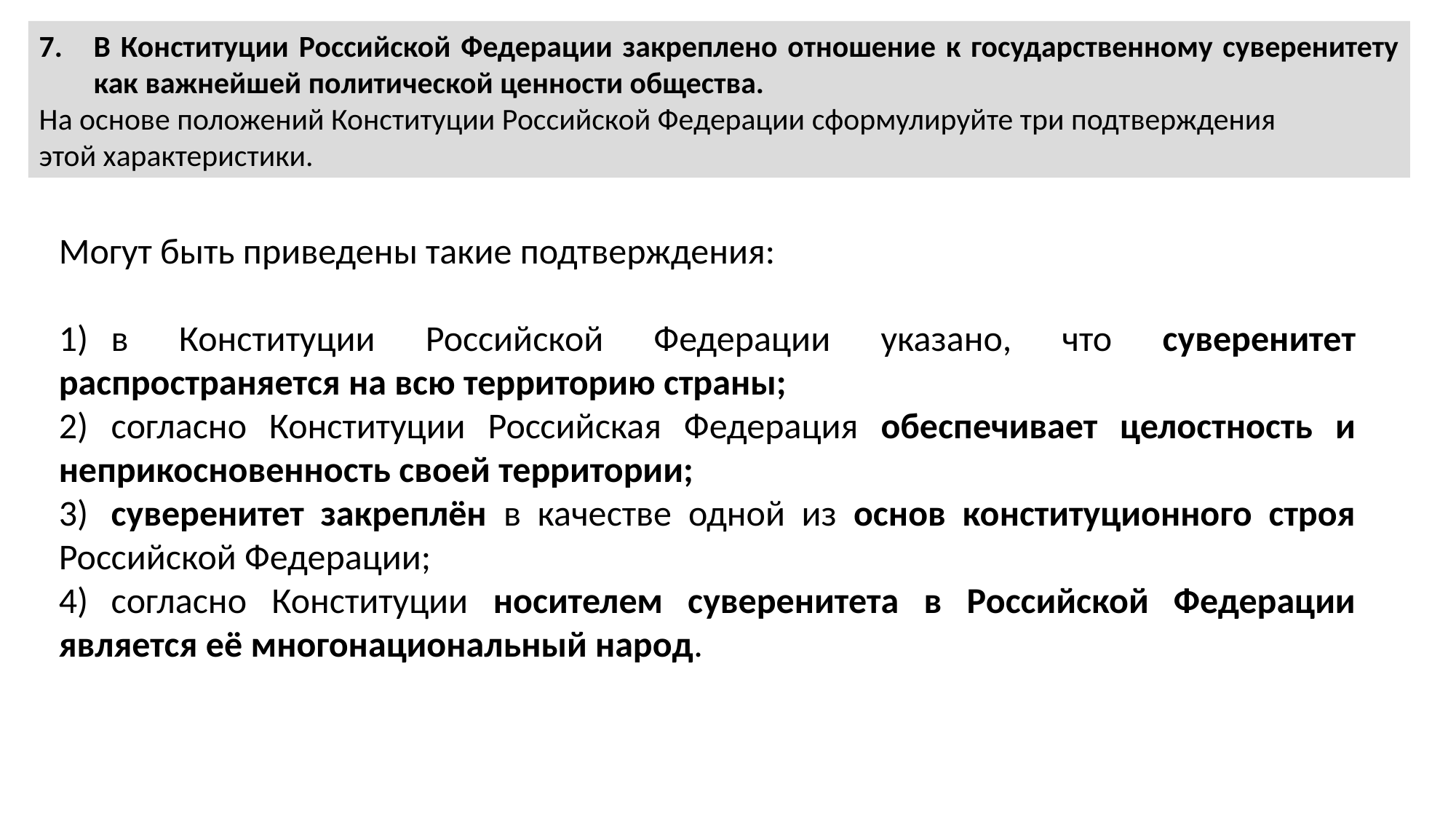

В Конституции Российской Федерации закреплено отношение к государственному суверенитету как важнейшей политической ценности общества.
На основе положений Конституции Российской Федерации сформулируйте три подтверждения
этой характеристики.
Могут быть приведены такие подтверждения:

1)	в Конституции Российской Федерации указано, что суверенитет распространяется на всю территорию страны;
2)	согласно Конституции Российская Федерация обеспечивает целостность и неприкосновенность своей территории;
3)	суверенитет закреплён в качестве одной из основ конституционного строя Российской Федерации;
4)	согласно Конституции носителем суверенитета в Российской Федерации является её многонациональный народ.